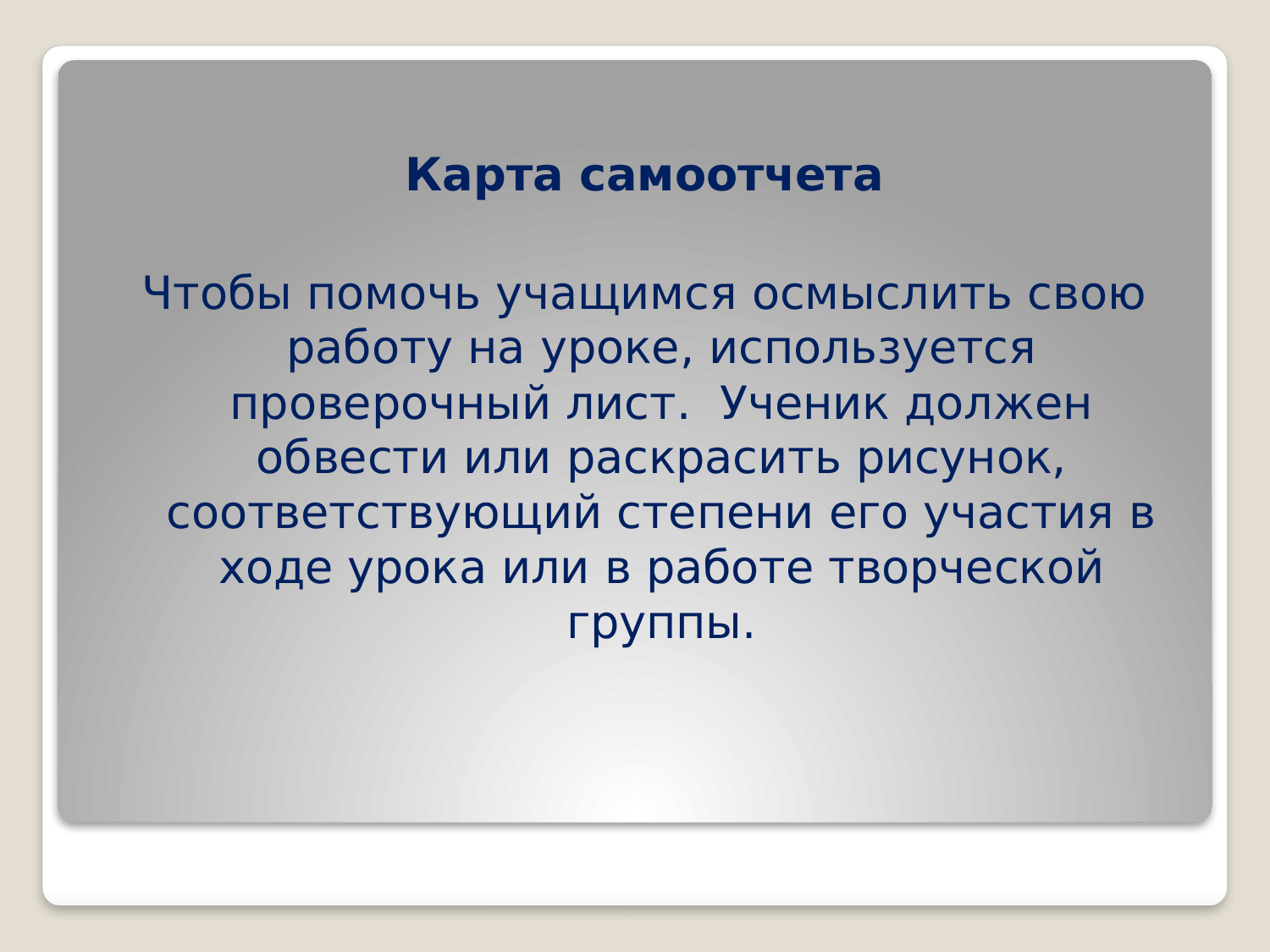

Карта самоотчета

Чтобы помочь учащимся осмыслить свою работу на уроке, используется проверочный лист.  Ученик должен обвести или раскрасить рисунок, соответствующий степени его участия в ходе урока или в работе творческой группы.